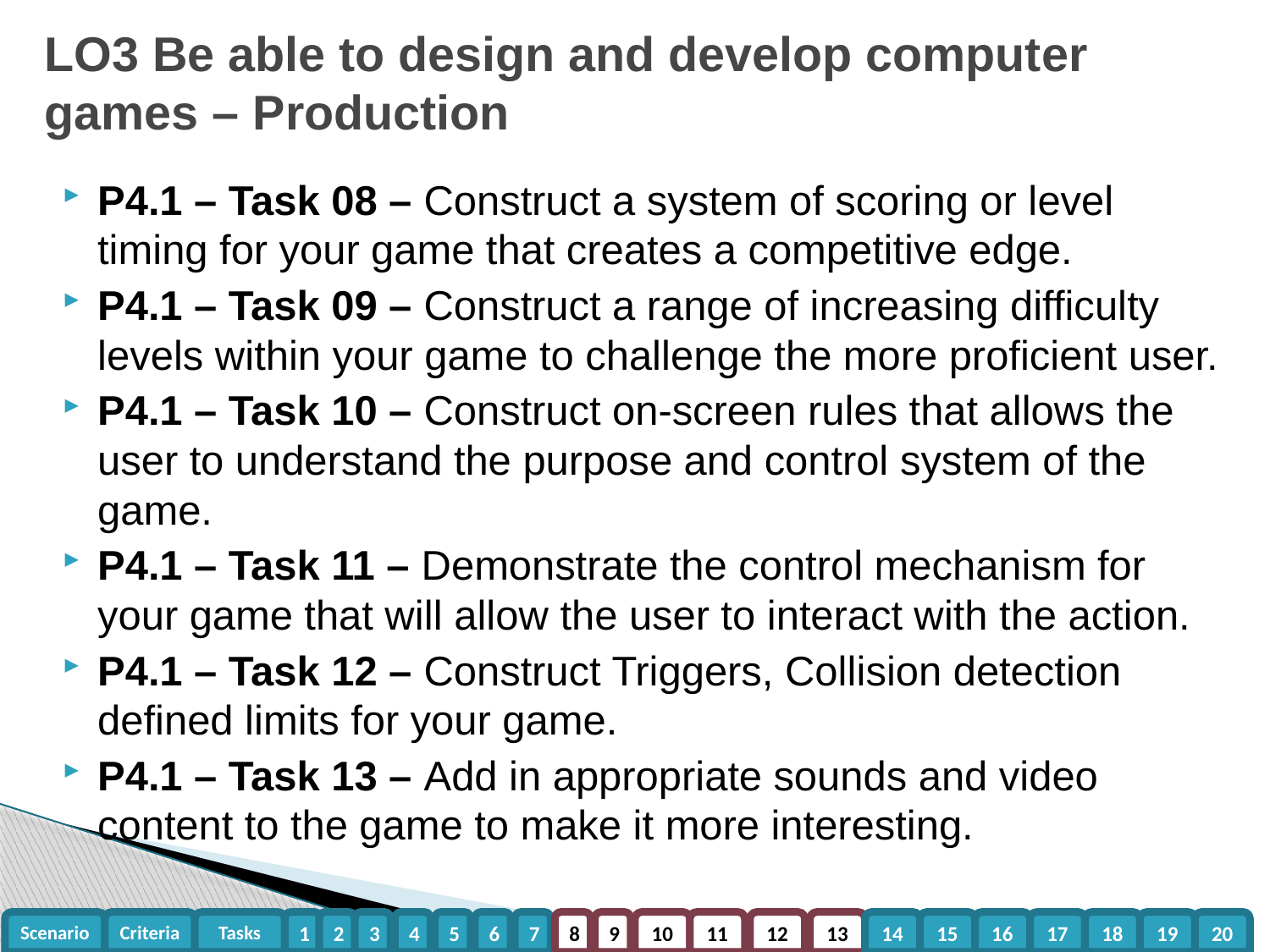

# LO3 Be able to design and develop computer games – Production
P4.1 – Task 08 – Construct a system of scoring or level timing for your game that creates a competitive edge.
P4.1 – Task 09 – Construct a range of increasing difficulty levels within your game to challenge the more proficient user.
P4.1 – Task 10 – Construct on-screen rules that allows the user to understand the purpose and control system of the game.
P4.1 – Task 11 – Demonstrate the control mechanism for your game that will allow the user to interact with the action.
P4.1 – Task 12 – Construct Triggers, Collision detection defined limits for your game.
P4.1 – Task 13 – Add in appropriate sounds and video content to the game to make it more interesting.
Scenario
Criteria
Tasks
1
2
3
4
5
6
7
8
9
10
11
12
13
14
15
16
17
18
19
20